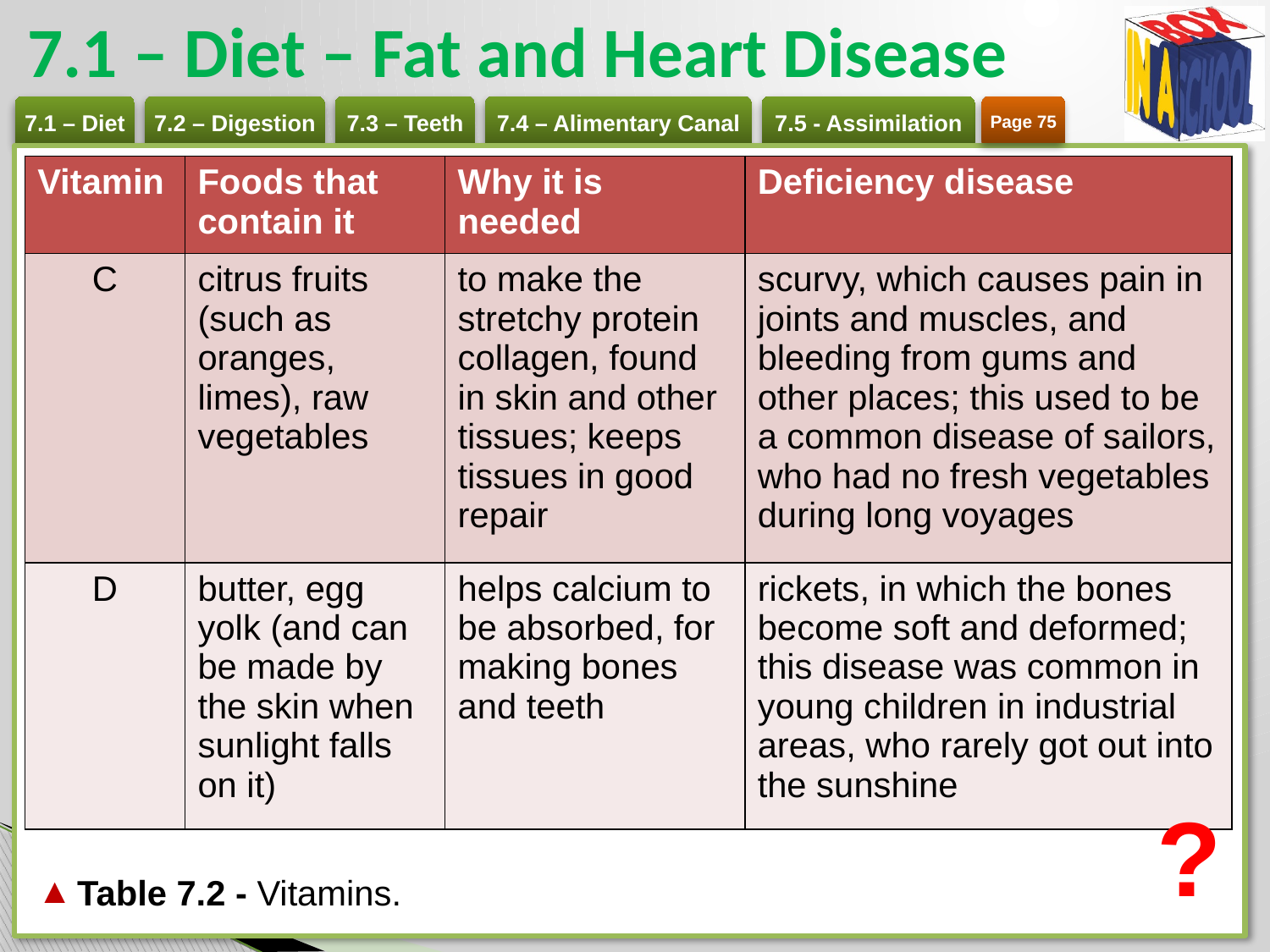

# 7.1 – Diet – Fat and Heart Disease
Page 75
| Vitamin | Foods that contain it | Why it is needed | Deficiency disease |
| --- | --- | --- | --- |
| C | citrus fruits (such as oranges, limes), raw vegetables | to make the stretchy protein collagen, found in skin and other tissues; keeps tissues in good repair | scurvy, which causes pain in joints and muscles, and bleeding from gums and other places; this used to be a common disease of sailors, who had no fresh vegetables during long voyages |
| D | butter, egg yolk (and can be made by the skin when sunlight falls on it) | helps calcium to be absorbed, for making bones and teeth | rickets, in which the bones become soft and deformed; this disease was common in young children in industrial areas, who rarely got out into the sunshine |
?
Table 7.2 - Vitamins.